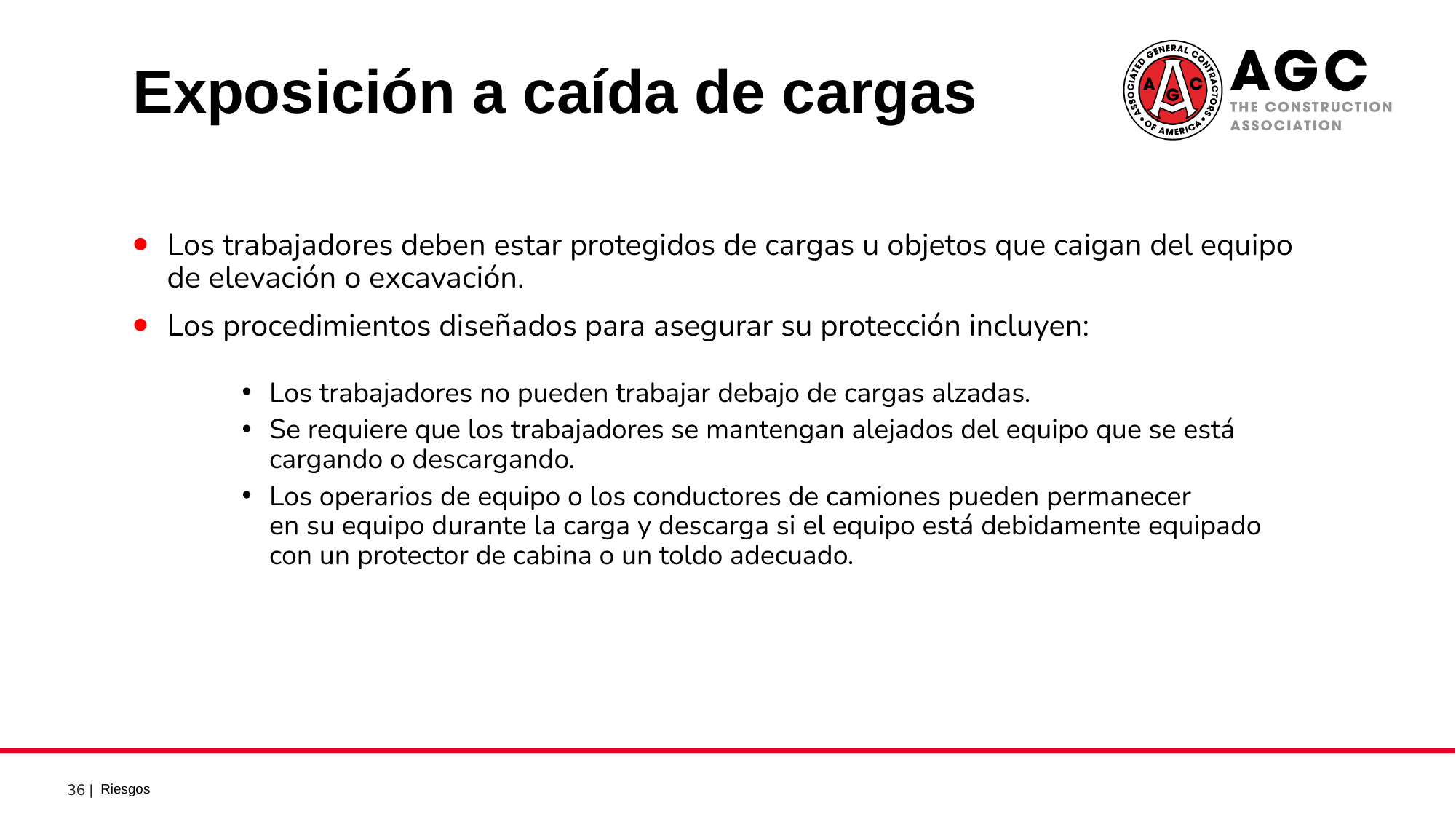

Exposición a caída de cargas
Los trabajadores deben estar protegidos de cargas u objetos que caigan del equipo de elevación o excavación.
Los procedimientos diseñados para asegurar su protección incluyen:

Los trabajadores no pueden trabajar debajo de cargas alzadas.
Se requiere que los trabajadores se mantengan alejados del equipo que se está cargando o descargando.
Los operarios de equipo o los conductores de camiones pueden permanecer
en su equipo durante la carga y descarga si el equipo está debidamente equipado
con un protector de cabina o un toldo adecuado.

Riesgos